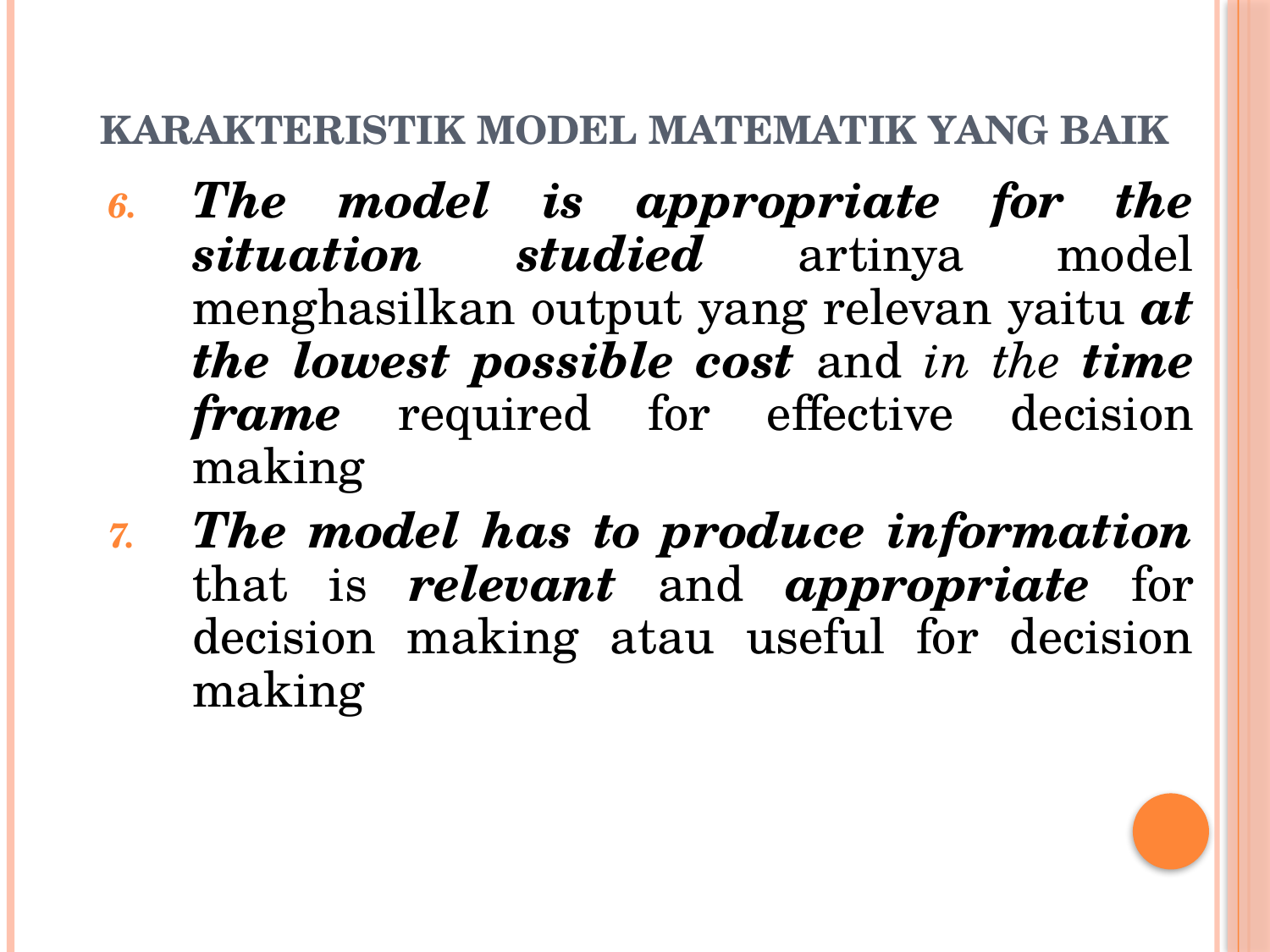

# Karakteristik Model Matematik yang Baik
The model is appropriate for the situation studied artinya model menghasilkan output yang relevan yaitu at the lowest possible cost and in the time frame required for effective decision making
The model has to produce information that is relevant and appropriate for decision making atau useful for decision making